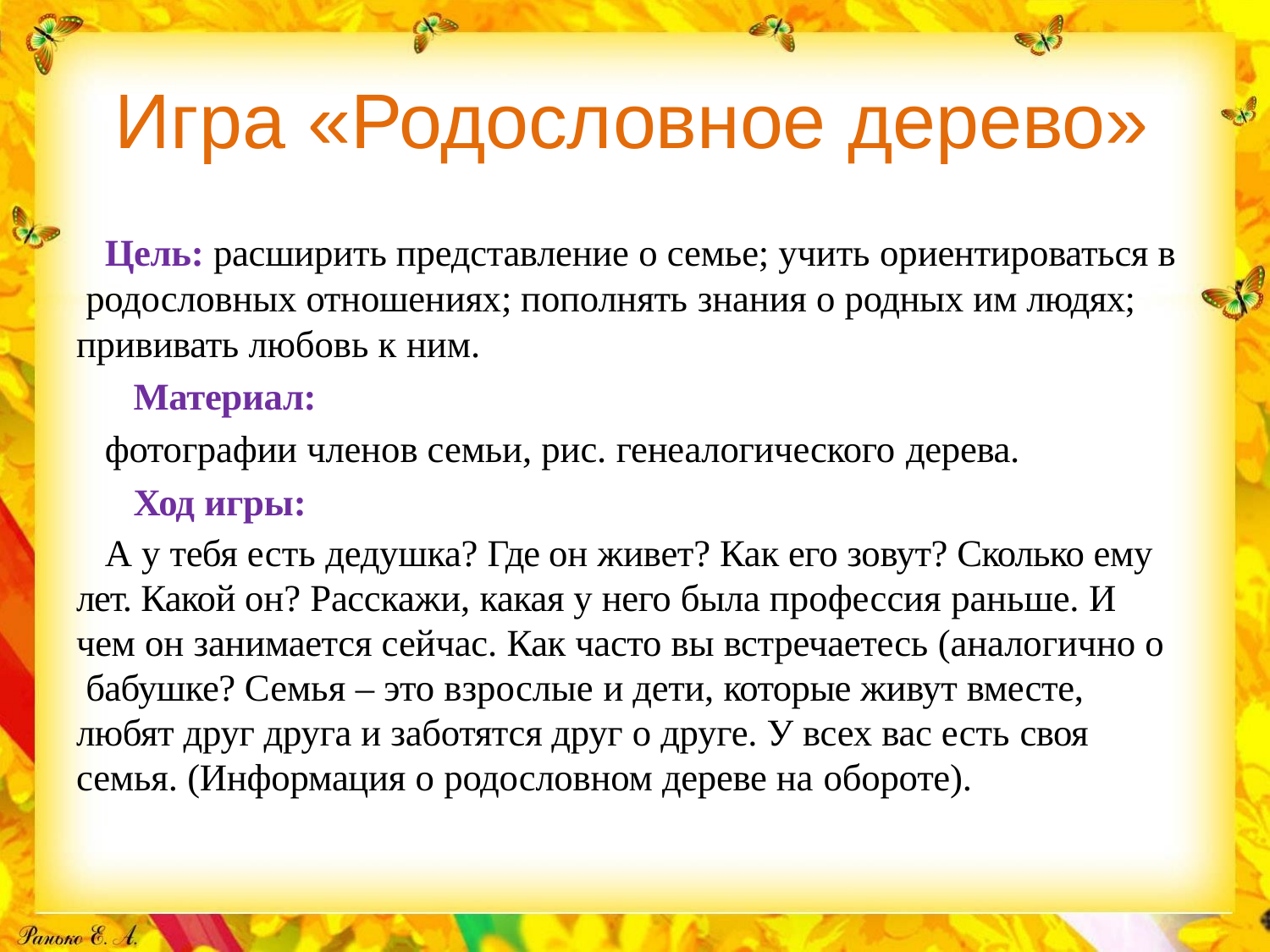

# Игра «Родословное дерево»
Цель: расширить представление о семье; учить ориентироваться в  родословных отношениях; пополнять знания о родных им людях;  прививать любовь к ним.
Материал:
фотографии членов семьи, рис. генеалогического дерева.
Ход игры:
А у тебя есть дедушка? Где он живет? Как его зовут? Сколько ему  лет. Какой он? Расскажи, какая у него была профессия раньше. И  чем он занимается сейчас. Как часто вы встречаетесь (аналогично о  бабушке? Семья – это взрослые и дети, которые живут вместе,  любят друг друга и заботятся друг о друге. У всех вас есть своя  семья. (Информация о родословном дереве на обороте).